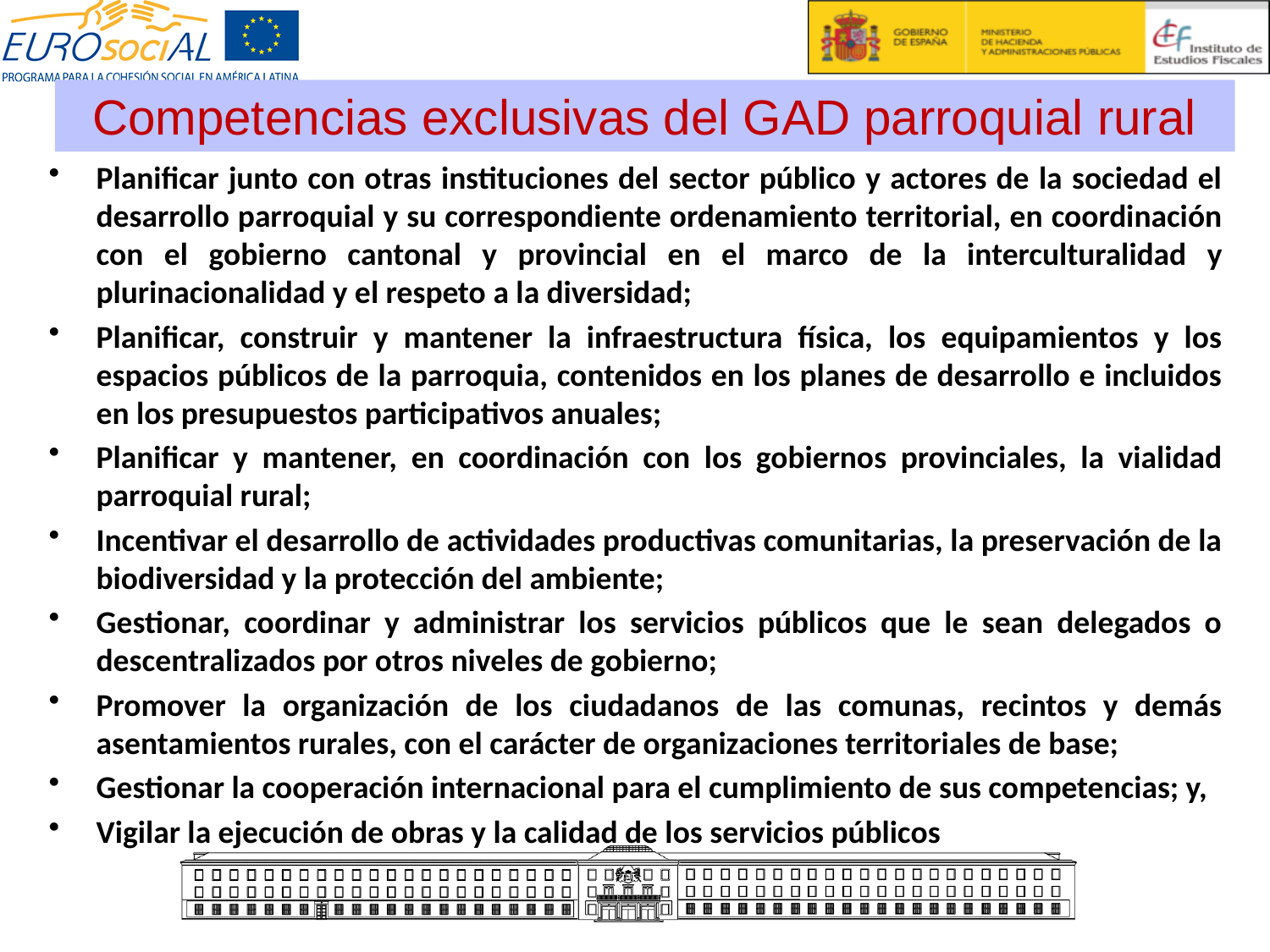

Competencias exclusivas del GAD parroquial rural
Planificar junto con otras instituciones del sector público y actores de la sociedad el desarrollo parroquial y su correspondiente ordenamiento territorial, en coordinación con el gobierno cantonal y provincial en el marco de la interculturalidad y plurinacionalidad y el respeto a la diversidad;
Planificar, construir y mantener la infraestructura física, los equipamientos y los espacios públicos de la parroquia, contenidos en los planes de desarrollo e incluidos en los presupuestos participativos anuales;
Planificar y mantener, en coordinación con los gobiernos provinciales, la vialidad parroquial rural;
Incentivar el desarrollo de actividades productivas comunitarias, la preservación de la biodiversidad y la protección del ambiente;
Gestionar, coordinar y administrar los servicios públicos que le sean delegados o descentralizados por otros niveles de gobierno;
Promover la organización de los ciudadanos de las comunas, recintos y demás asentamientos rurales, con el carácter de organizaciones territoriales de base;
Gestionar la cooperación internacional para el cumplimiento de sus competencias; y,
Vigilar la ejecución de obras y la calidad de los servicios públicos